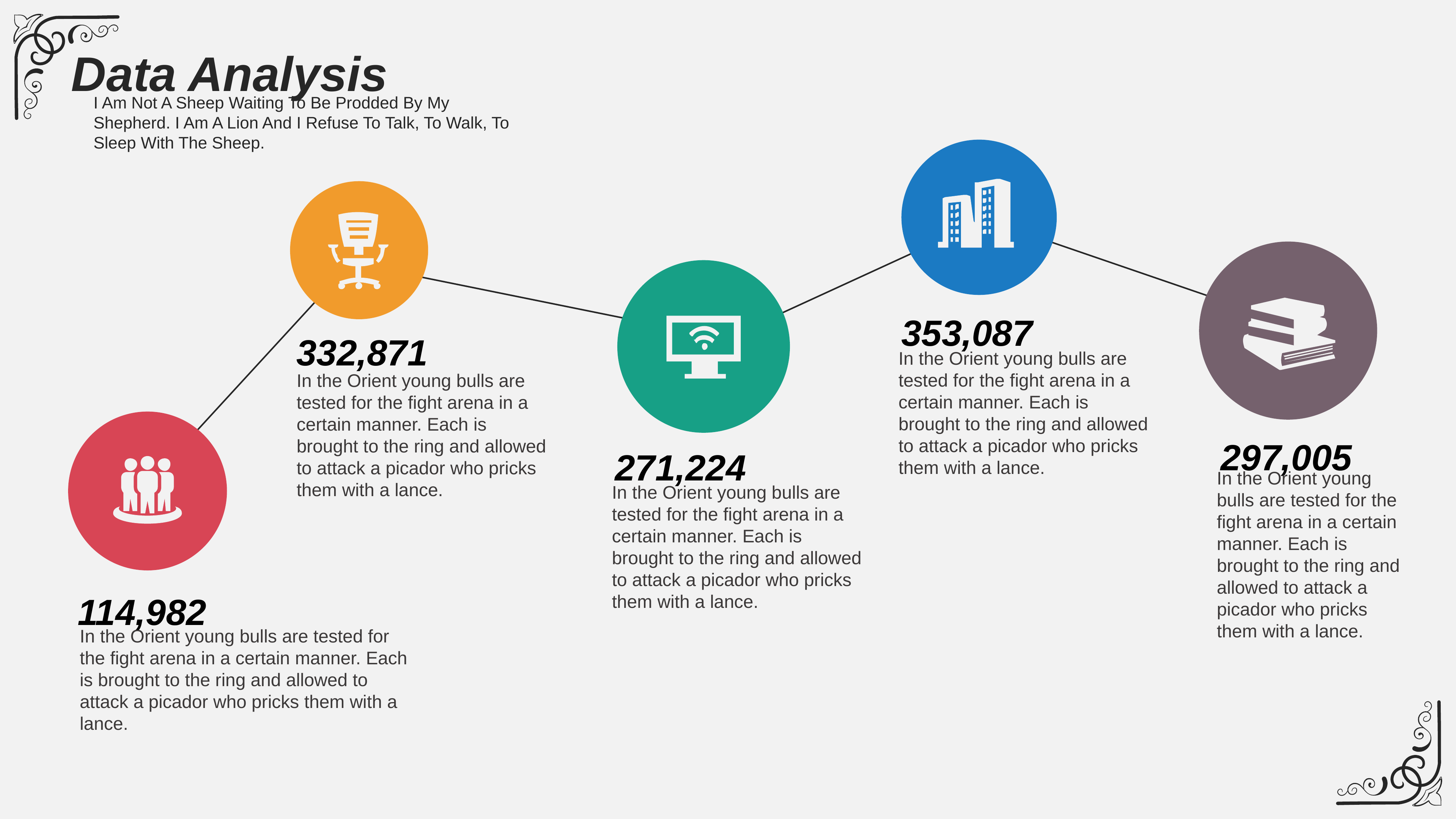

Data Analysis
I Am Not A Sheep Waiting To Be Prodded By My Shepherd. I Am A Lion And I Refuse To Talk, To Walk, To Sleep With The Sheep.

353,087
332,871
In the Orient young bulls are tested for the fight arena in a certain manner. Each is brought to the ring and allowed to attack a picador who pricks them with a lance.
In the Orient young bulls are tested for the fight arena in a certain manner. Each is brought to the ring and allowed to attack a picador who pricks them with a lance.

297,005
271,224
In the Orient young bulls are tested for the fight arena in a certain manner. Each is brought to the ring and allowed to attack a picador who pricks them with a lance.
In the Orient young bulls are tested for the fight arena in a certain manner. Each is brought to the ring and allowed to attack a picador who pricks them with a lance.
114,982
In the Orient young bulls are tested for the fight arena in a certain manner. Each is brought to the ring and allowed to attack a picador who pricks them with a lance.